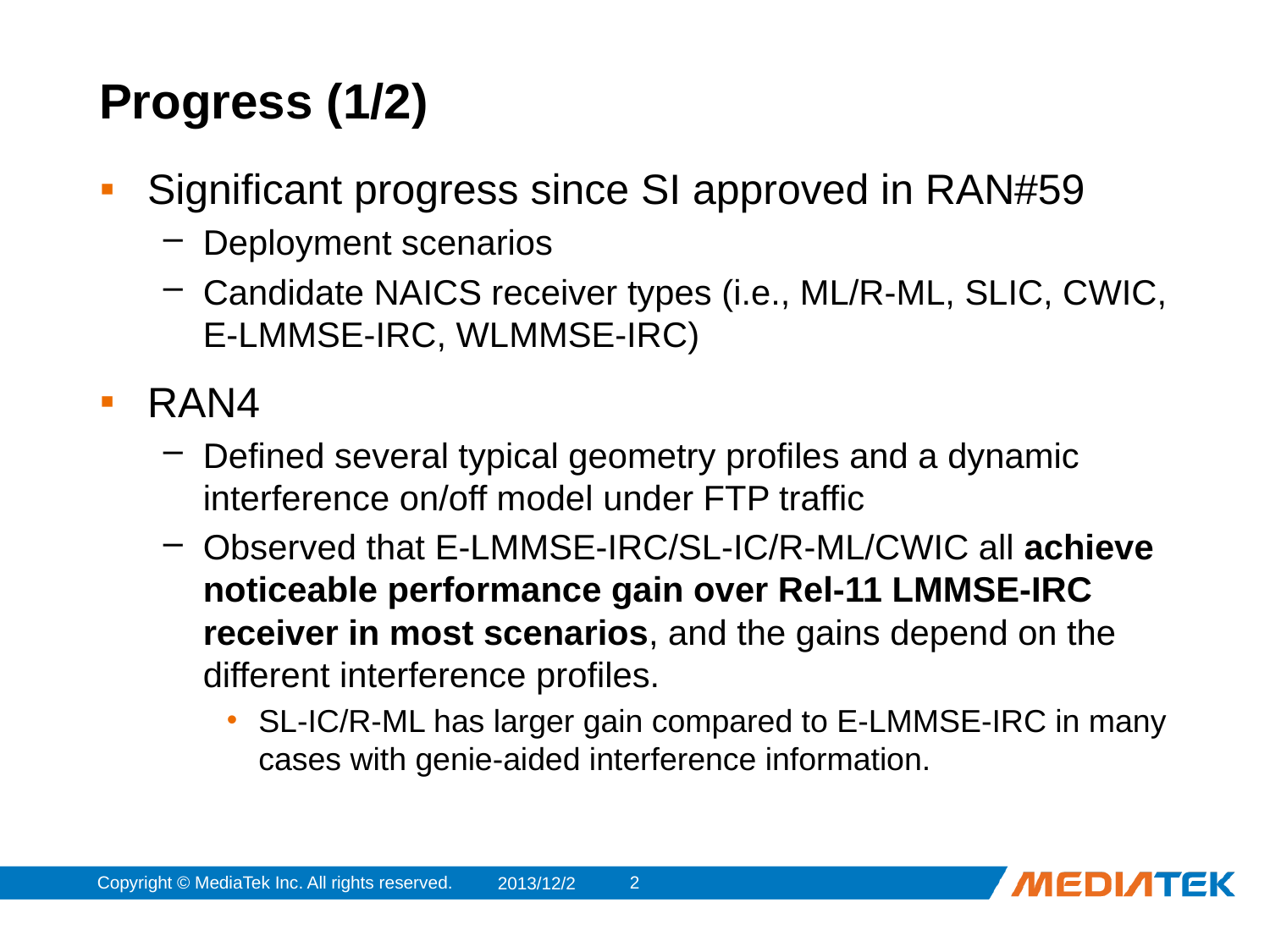

# Progress (1/2)
Significant progress since SI approved in RAN#59
Deployment scenarios
Candidate NAICS receiver types (i.e., ML/R-ML, SLIC, CWIC, E-LMMSE-IRC, WLMMSE-IRC)
RAN4
Defined several typical geometry profiles and a dynamic interference on/off model under FTP traffic
Observed that E-LMMSE-IRC/SL-IC/R-ML/CWIC all achieve noticeable performance gain over Rel-11 LMMSE-IRC receiver in most scenarios, and the gains depend on the different interference profiles.
SL-IC/R-ML has larger gain compared to E-LMMSE-IRC in many cases with genie-aided interference information.
Copyright © MediaTek Inc. All rights reserved.
2
2013/12/2